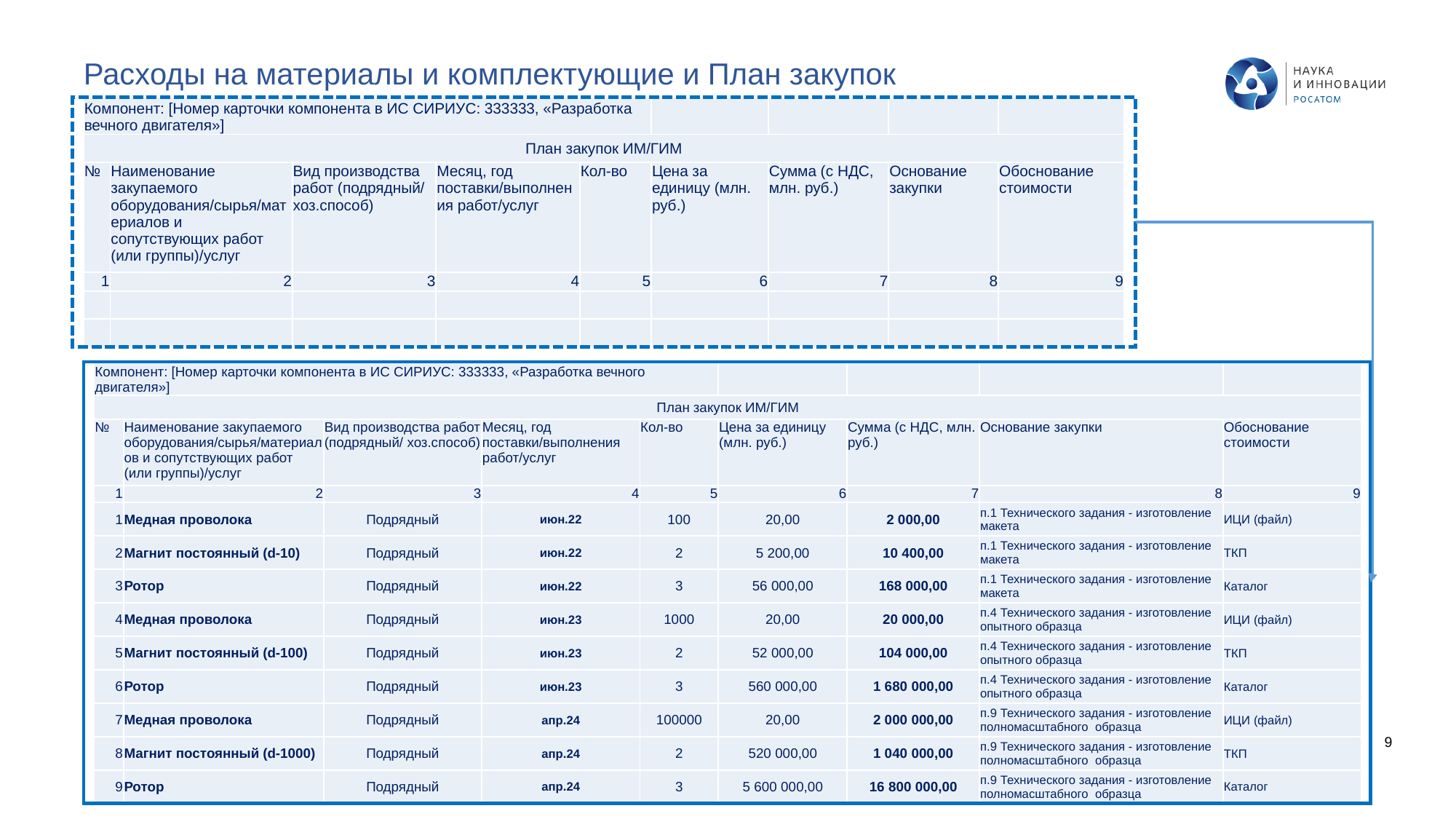

Расходы на материалы и комплектующие и План закупок
| Компонент: [Номер карточки компонента в ИС СИРИУС: 333333, «Разработка вечного двигателя»] |  |  |  |  |  |  |  |  |
| --- | --- | --- | --- | --- | --- | --- | --- | --- |
| План закупок ИМ/ГИМ |  |  |  |  |  |  |  |  |
| № | Наименование закупаемого оборудования/сырья/материалов и сопутствующих работ (или группы)/услуг | Вид производства работ (подрядный/ хоз.способ) | Месяц, год поставки/выполнения работ/услуг | Кол-во | Цена за единицу (млн. руб.) | Сумма (с НДС, млн. руб.) | Основание закупки | Обоснование стоимости |
| 1 | 2 | 3 | 4 | 5 | 6 | 7 | 8 | 9 |
|  |  |  |  |  |  |  |  |  |
|  |  |  |  |  |  |  |  |  |

| Компонент: [Номер карточки компонента в ИС СИРИУС: 333333, «Разработка вечного двигателя»] |  |  |  |  |  |  |  |  |
| --- | --- | --- | --- | --- | --- | --- | --- | --- |
| План закупок ИМ/ГИМ |  |  |  |  |  |  |  |  |
| № | Наименование закупаемого оборудования/сырья/материалов и сопутствующих работ (или группы)/услуг | Вид производства работ (подрядный/ хоз.способ) | Месяц, год поставки/выполнения работ/услуг | Кол-во | Цена за единицу (млн. руб.) | Сумма (с НДС, млн. руб.) | Основание закупки | Обоснование стоимости |
| 1 | 2 | 3 | 4 | 5 | 6 | 7 | 8 | 9 |
| 1 | Медная проволока | Подрядный | июн.22 | 100 | 20,00 | 2 000,00 | п.1 Технического задания - изготовление макета | ИЦИ (файл) |
| 2 | Магнит постоянный (d-10) | Подрядный | июн.22 | 2 | 5 200,00 | 10 400,00 | п.1 Технического задания - изготовление макета | ТКП |
| 3 | Ротор | Подрядный | июн.22 | 3 | 56 000,00 | 168 000,00 | п.1 Технического задания - изготовление макета | Каталог |
| 4 | Медная проволока | Подрядный | июн.23 | 1000 | 20,00 | 20 000,00 | п.4 Технического задания - изготовление опытного образца | ИЦИ (файл) |
| 5 | Магнит постоянный (d-100) | Подрядный | июн.23 | 2 | 52 000,00 | 104 000,00 | п.4 Технического задания - изготовление опытного образца | ТКП |
| 6 | Ротор | Подрядный | июн.23 | 3 | 560 000,00 | 1 680 000,00 | п.4 Технического задания - изготовление опытного образца | Каталог |
| 7 | Медная проволока | Подрядный | апр.24 | 100000 | 20,00 | 2 000 000,00 | п.9 Технического задания - изготовление полномасштабного образца | ИЦИ (файл) |
| 8 | Магнит постоянный (d-1000) | Подрядный | апр.24 | 2 | 520 000,00 | 1 040 000,00 | п.9 Технического задания - изготовление полномасштабного образца | ТКП |
| 9 | Ротор | Подрядный | апр.24 | 3 | 5 600 000,00 | 16 800 000,00 | п.9 Технического задания - изготовление полномасштабного образца | Каталог |